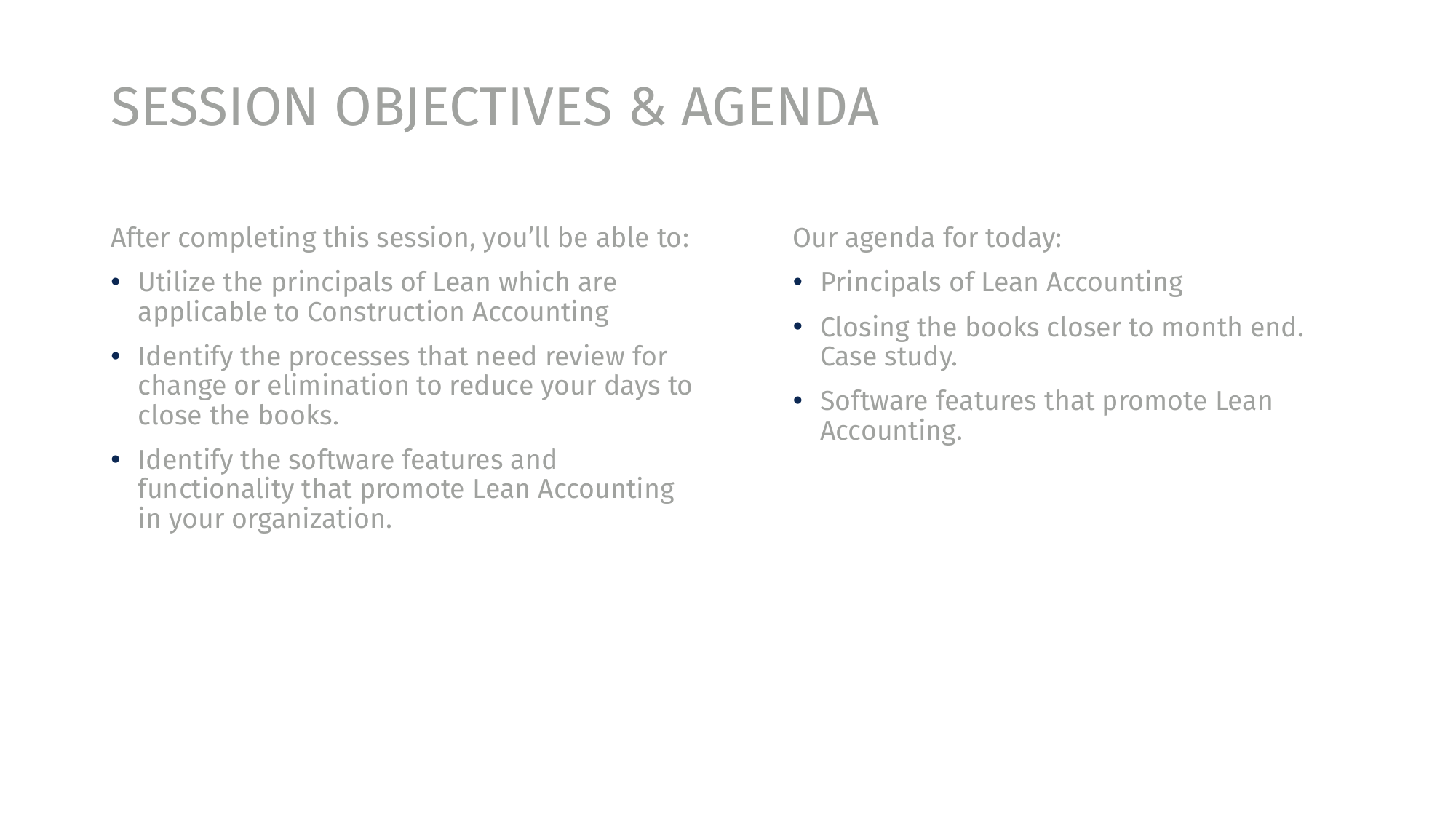

# Session objectives & agenda
After completing this session, you’ll be able to:
Utilize the principals of Lean which are applicable to Construction Accounting
Identify the processes that need review for change or elimination to reduce your days to close the books.
Identify the software features and functionality that promote Lean Accounting in your organization.
Our agenda for today:
Principals of Lean Accounting
Closing the books closer to month end.  Case study.
Software features that promote Lean Accounting.